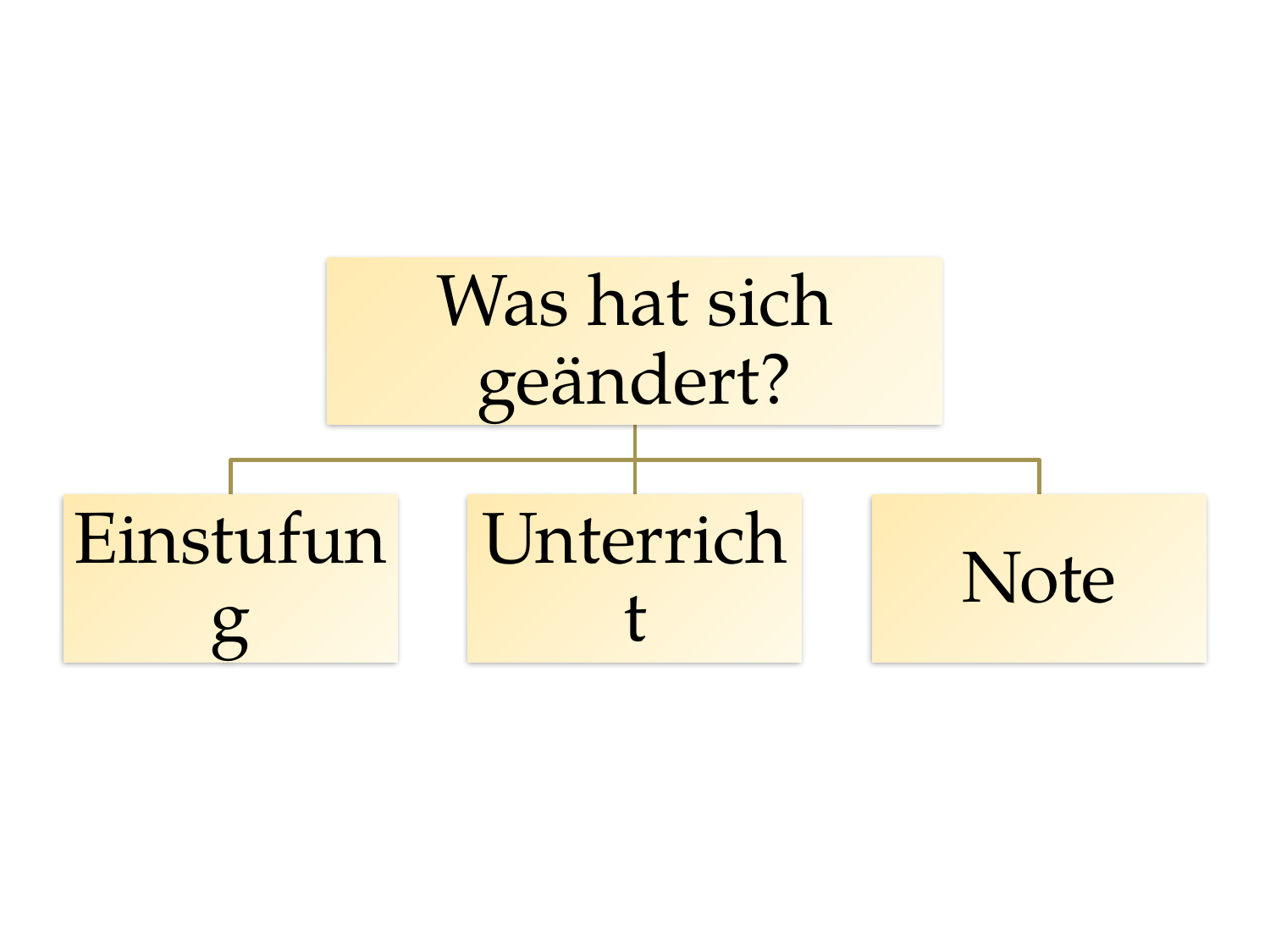

Was hat sich geändert?
Einstufung
Unterricht
Note